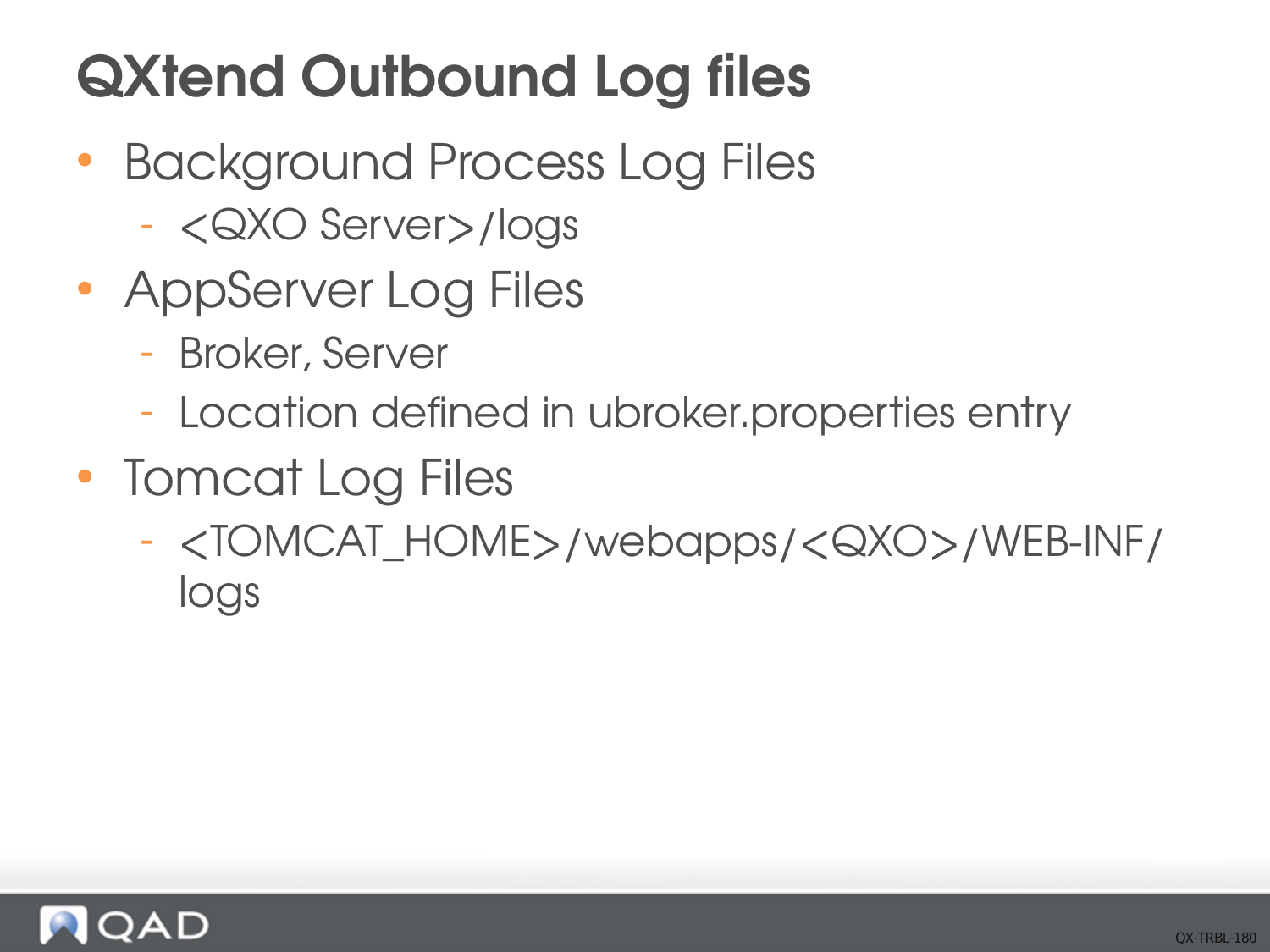

# QXtend Outbound Log files
Background Process Log Files
<QXO Server>/logs
AppServer Log Files
Broker, Server
Location defined in ubroker.properties entry
Tomcat Log Files
<TOMCAT_HOME>/webapps/<QXO>/WEB-INF/logs

QX-TRBL-180